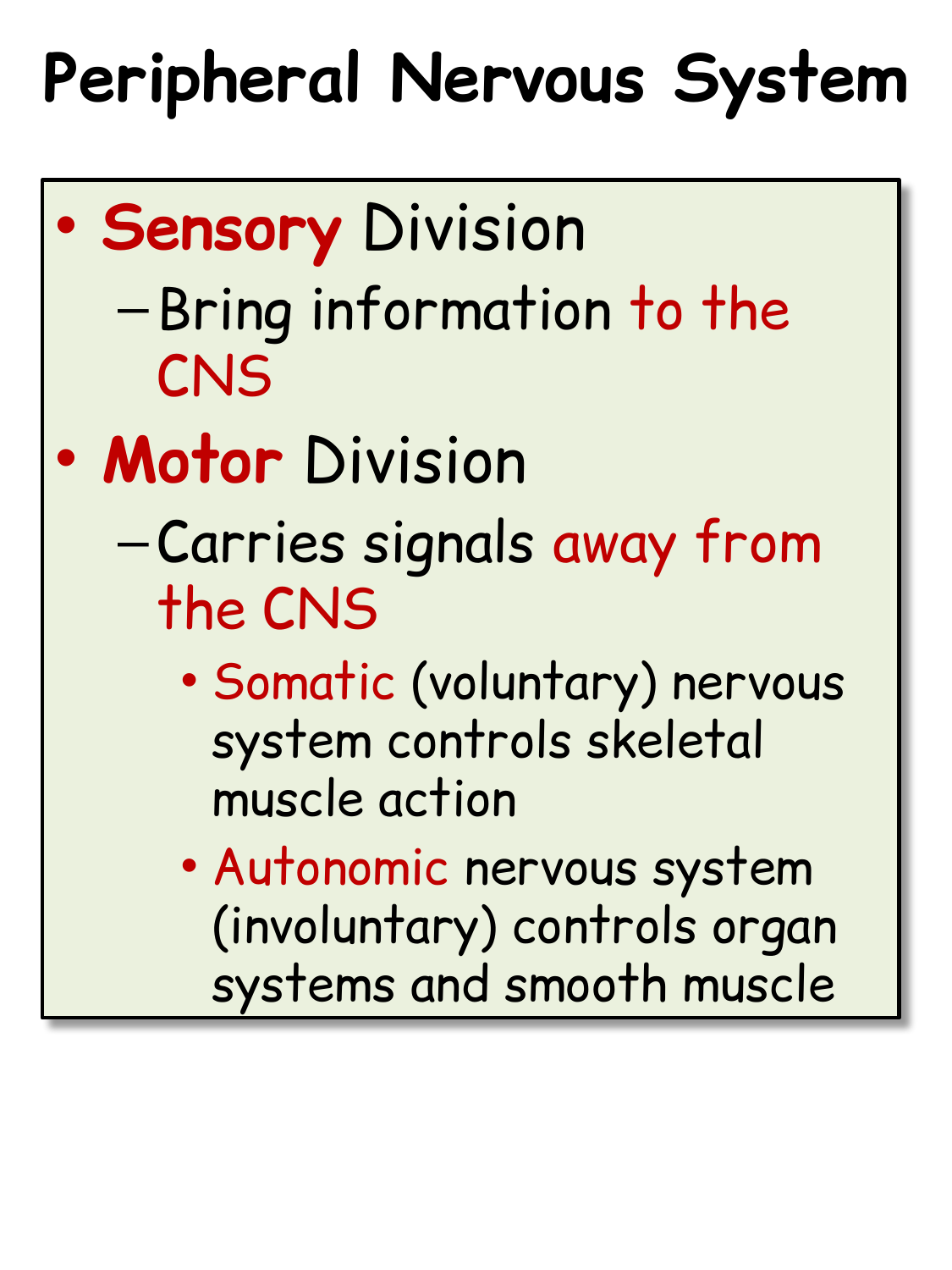

# Peripheral Nervous System
Sensory Division
Bring information to the CNS
Motor Division
Carries signals away from the CNS
Somatic (voluntary) nervous system controls skeletal muscle action
Autonomic nervous system (involuntary) controls organ systems and smooth muscle